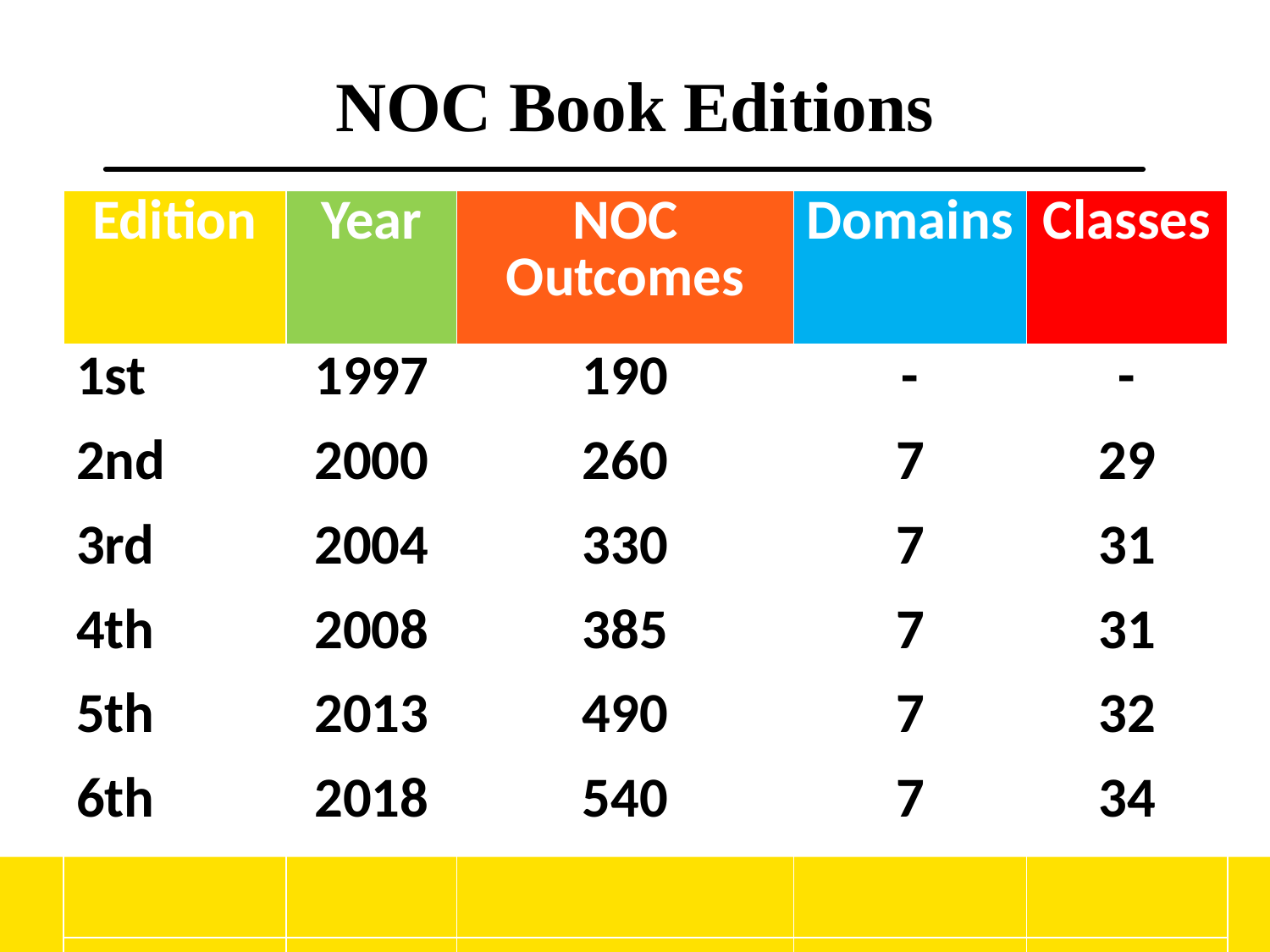

# NOC Book Editions
| Edition | Year | NOC Outcomes | Domains | Classes |
| --- | --- | --- | --- | --- |
| 1st | 1997 | 190 | - | - |
| 2nd | 2000 | 260 | 7 | 29 |
| 3rd | 2004 | 330 | 7 | 31 |
| 4th | 2008 | 385 | 7 | 31 |
| 5th | 2013 | 490 | 7 | 32 |
| 6th | 2018 | 540 | 7 | 34 |
|  |  |  |  |  |
|  |  |  |  |  |
|  |  |  |  |  |
|  |  |  |  |  |
|  |  |  |  |  |